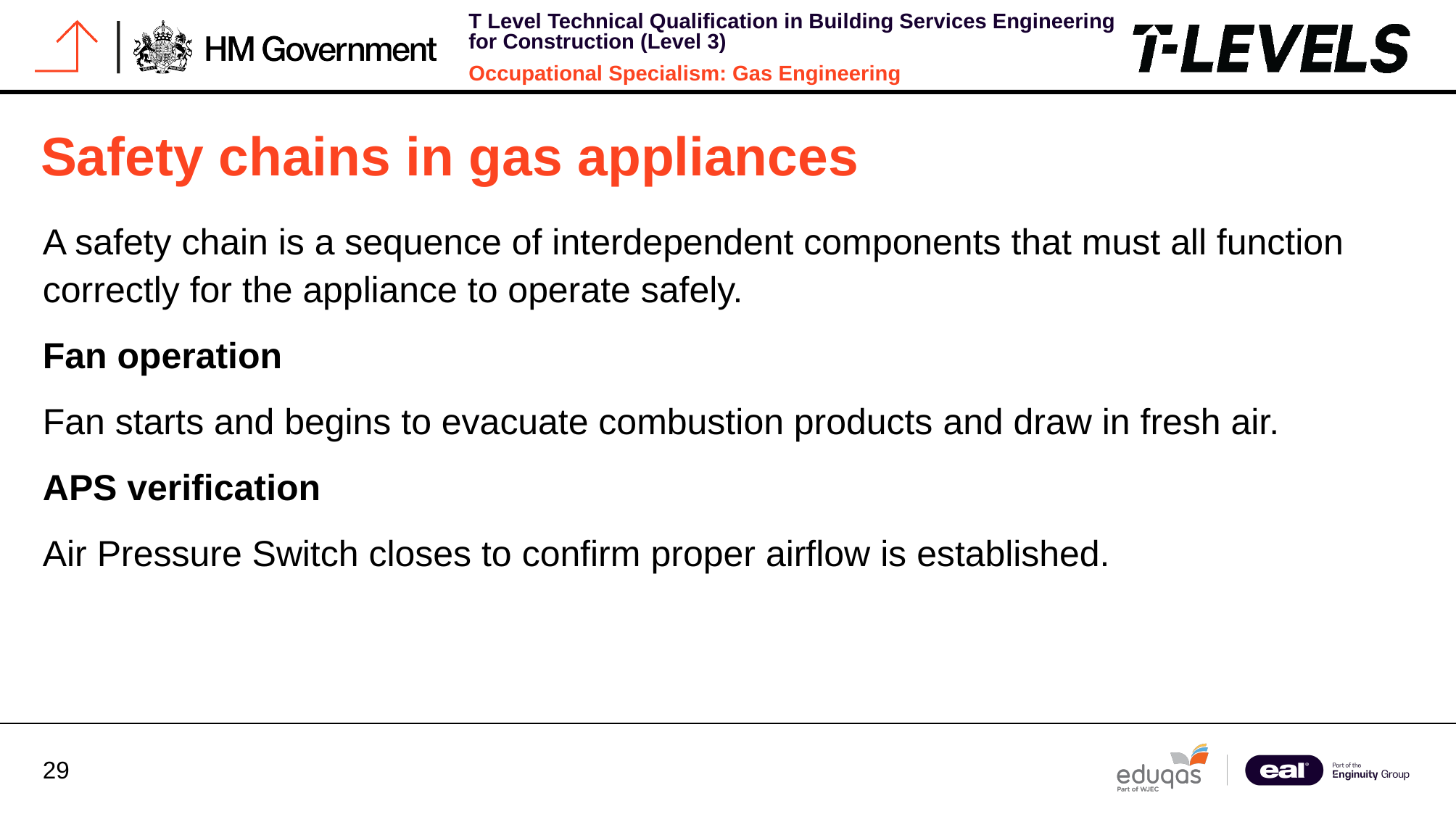

# Safety chains in gas appliances
A safety chain is a sequence of interdependent components that must all function correctly for the appliance to operate safely.
Fan operation
Fan starts and begins to evacuate combustion products and draw in fresh air.
APS verification
Air Pressure Switch closes to confirm proper airflow is established.